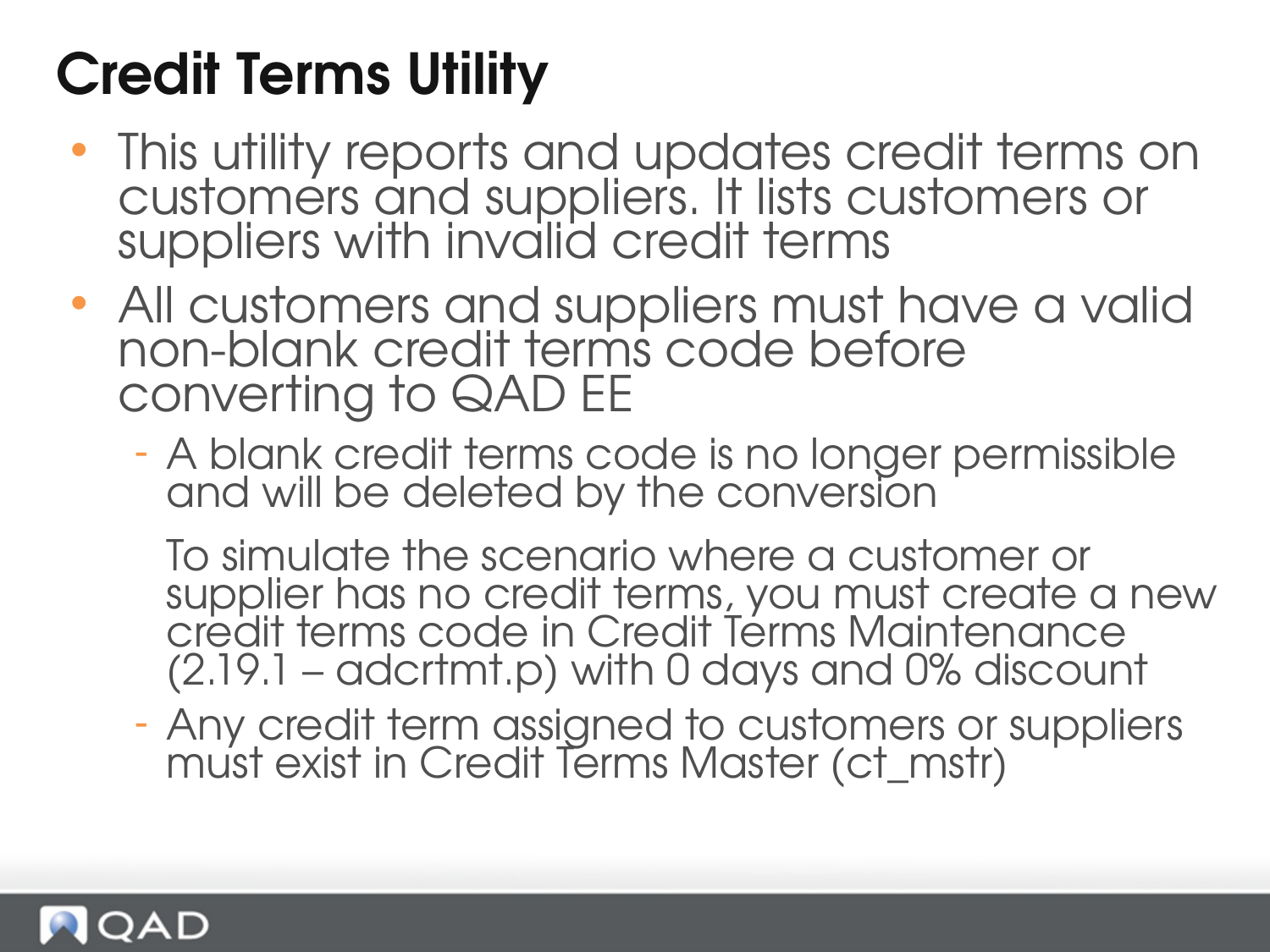

Credit Terms Utility
This utility reports and updates credit terms on customers and suppliers. It lists customers or suppliers with invalid credit terms
All customers and suppliers must have a valid non-blank credit terms code before converting to QAD EE
A blank credit terms code is no longer permissible and will be deleted by the conversion
To simulate the scenario where a customer or supplier has no credit terms, you must create a new credit terms code in Credit Terms Maintenance (2.19.1 – adcrtmt.p) with 0 days and 0% discount
Any credit term assigned to customers or suppliers must exist in Credit Terms Master (ct_mstr)